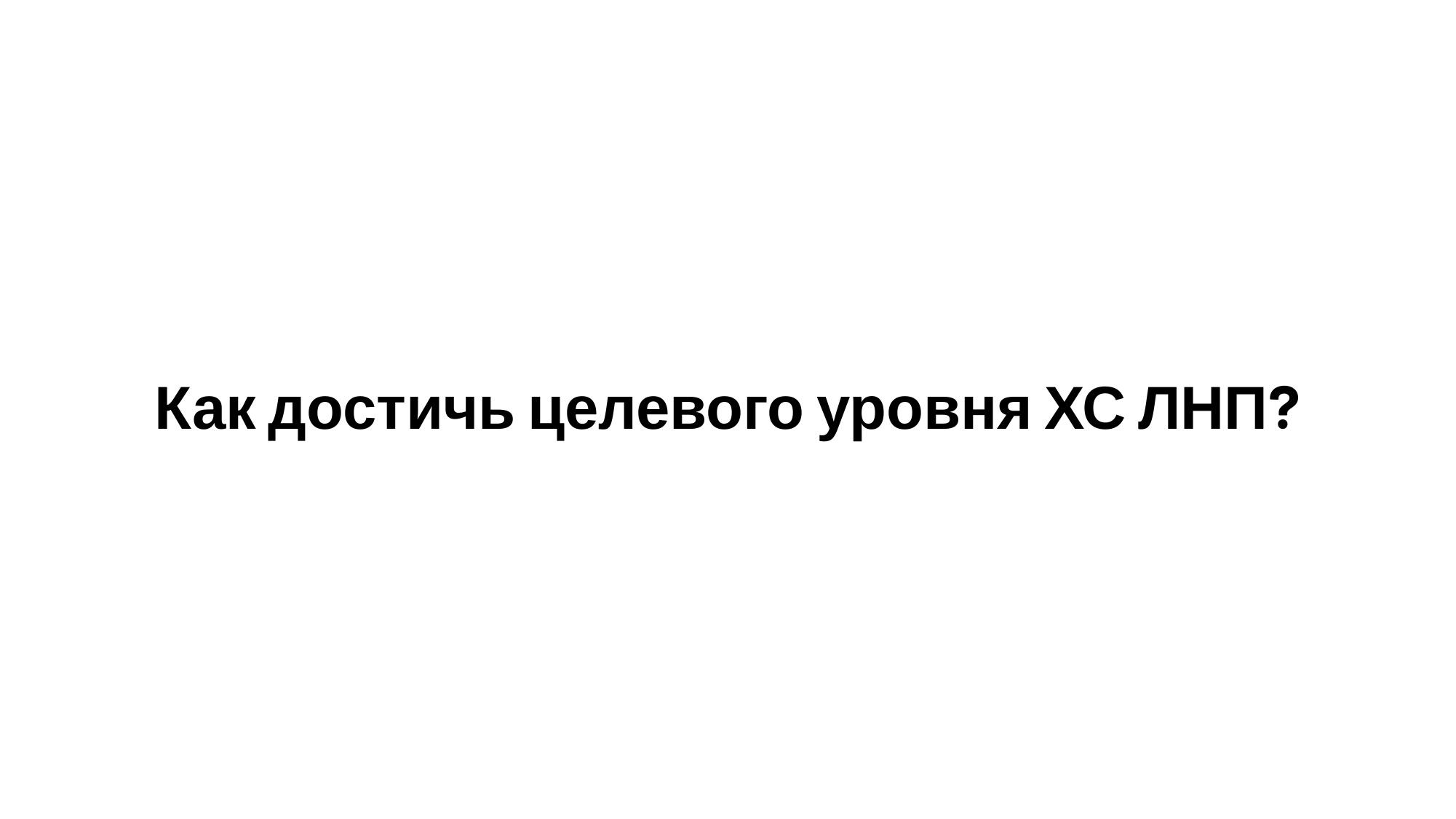

# Как достичь целевого уровня ХС ЛНП?